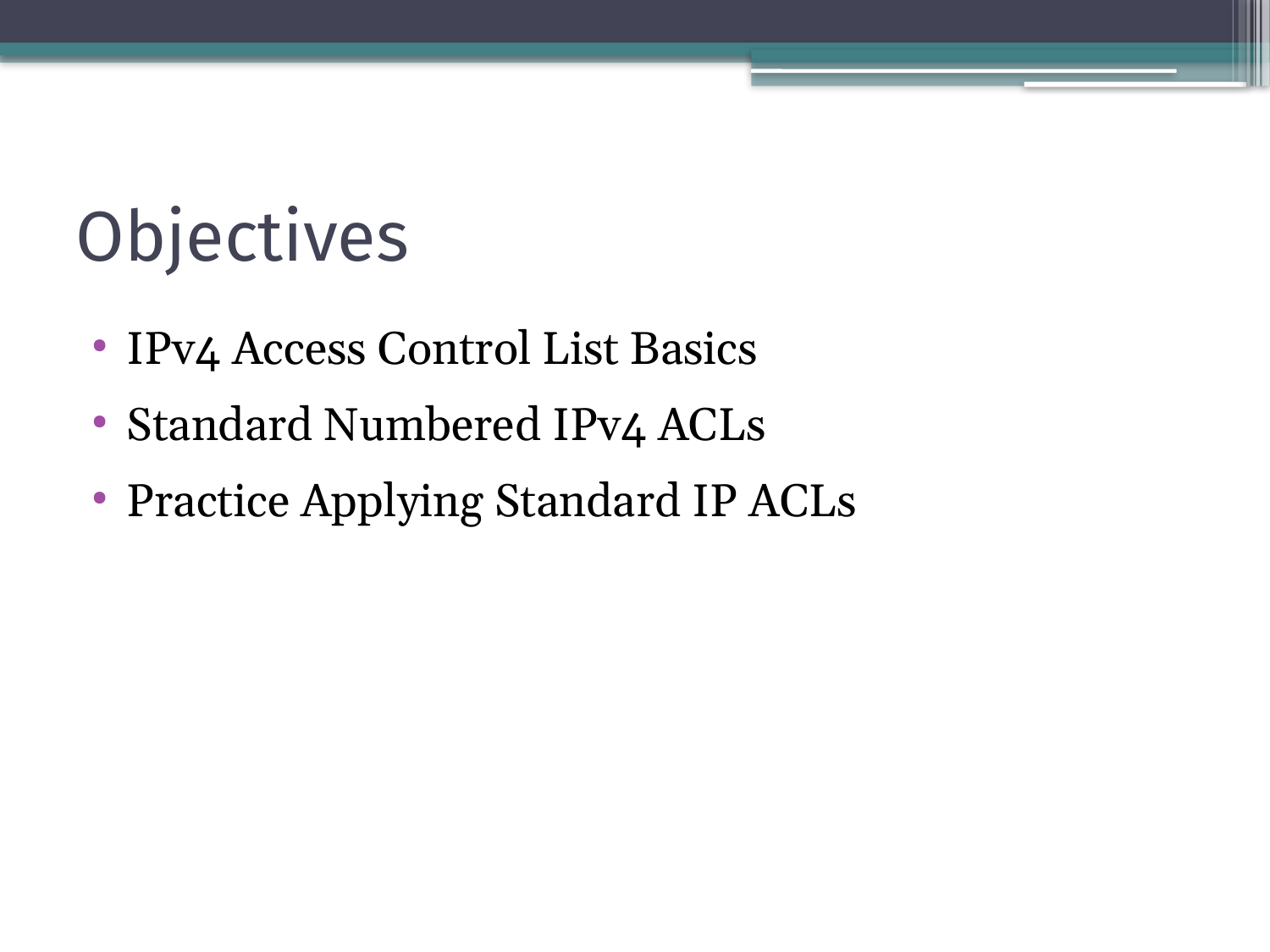

# Objectives
IPv4 Access Control List Basics
Standard Numbered IPv4 ACLs
Practice Applying Standard IP ACLs